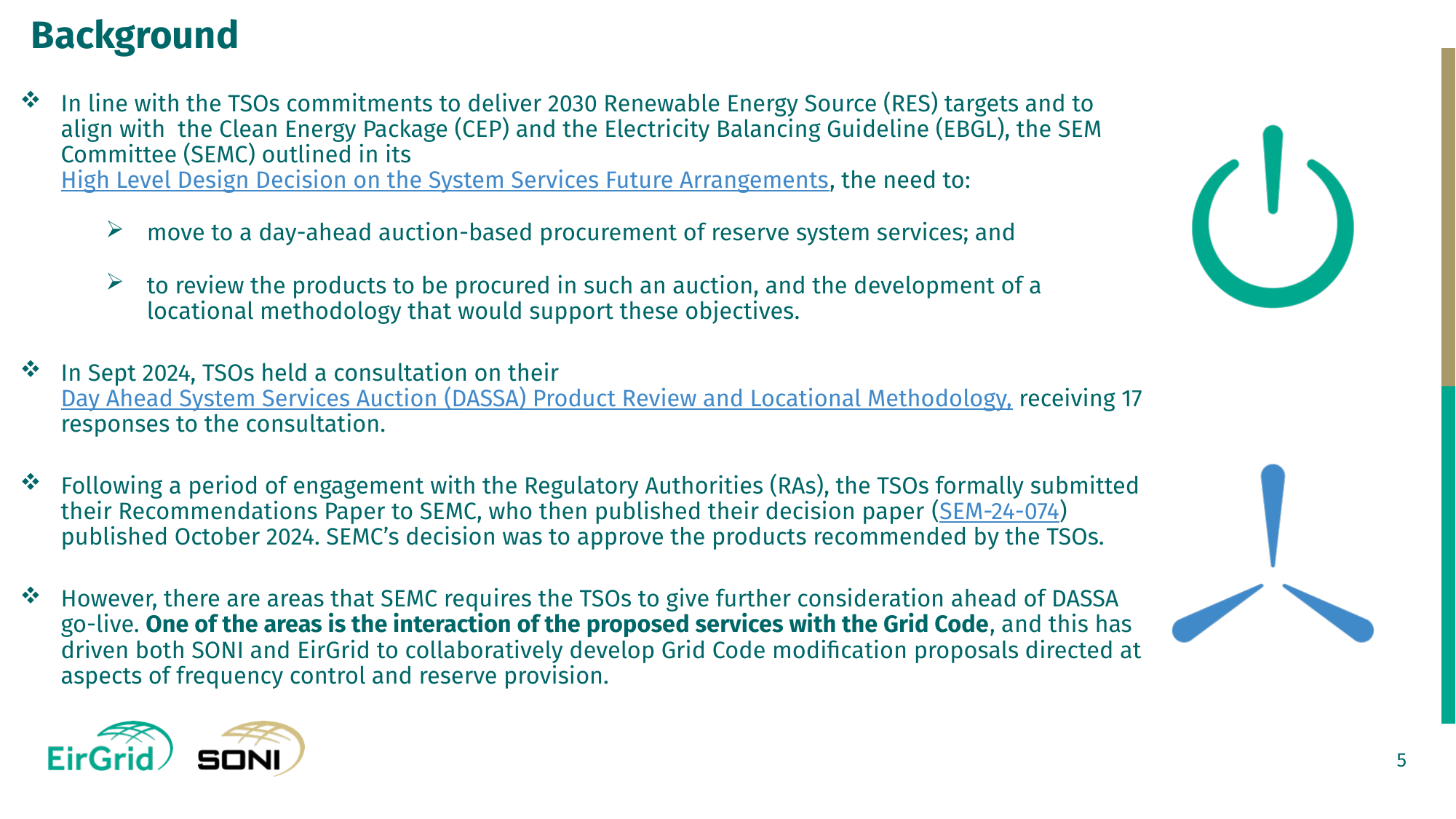

# Background
In line with the TSOs commitments to deliver 2030 Renewable Energy Source (RES) targets and to align with  the Clean Energy Package (CEP) and the Electricity Balancing Guideline (EBGL), the SEM Committee (SEMC) outlined in its High Level Design Decision on the System Services Future Arrangements, the need to:
move to a day-ahead auction-based procurement of reserve system services; and
to review the products to be procured in such an auction, and the development of a locational methodology that would support these objectives.
In Sept 2024, TSOs held a consultation on their Day Ahead System Services Auction (DASSA) Product Review and Locational Methodology, receiving 17 responses to the consultation.
Following a period of engagement with the Regulatory Authorities (RAs), the TSOs formally submitted their Recommendations Paper to SEMC, who then published their decision paper (SEM-24-074) published October 2024. SEMC’s decision was to approve the products recommended by the TSOs.
However, there are areas that SEMC requires the TSOs to give further consideration ahead of DASSA go-live. One of the areas is the interaction of the proposed services with the Grid Code, and this has driven both SONI and EirGrid to collaboratively develop Grid Code modification proposals directed at aspects of frequency control and reserve provision.
5